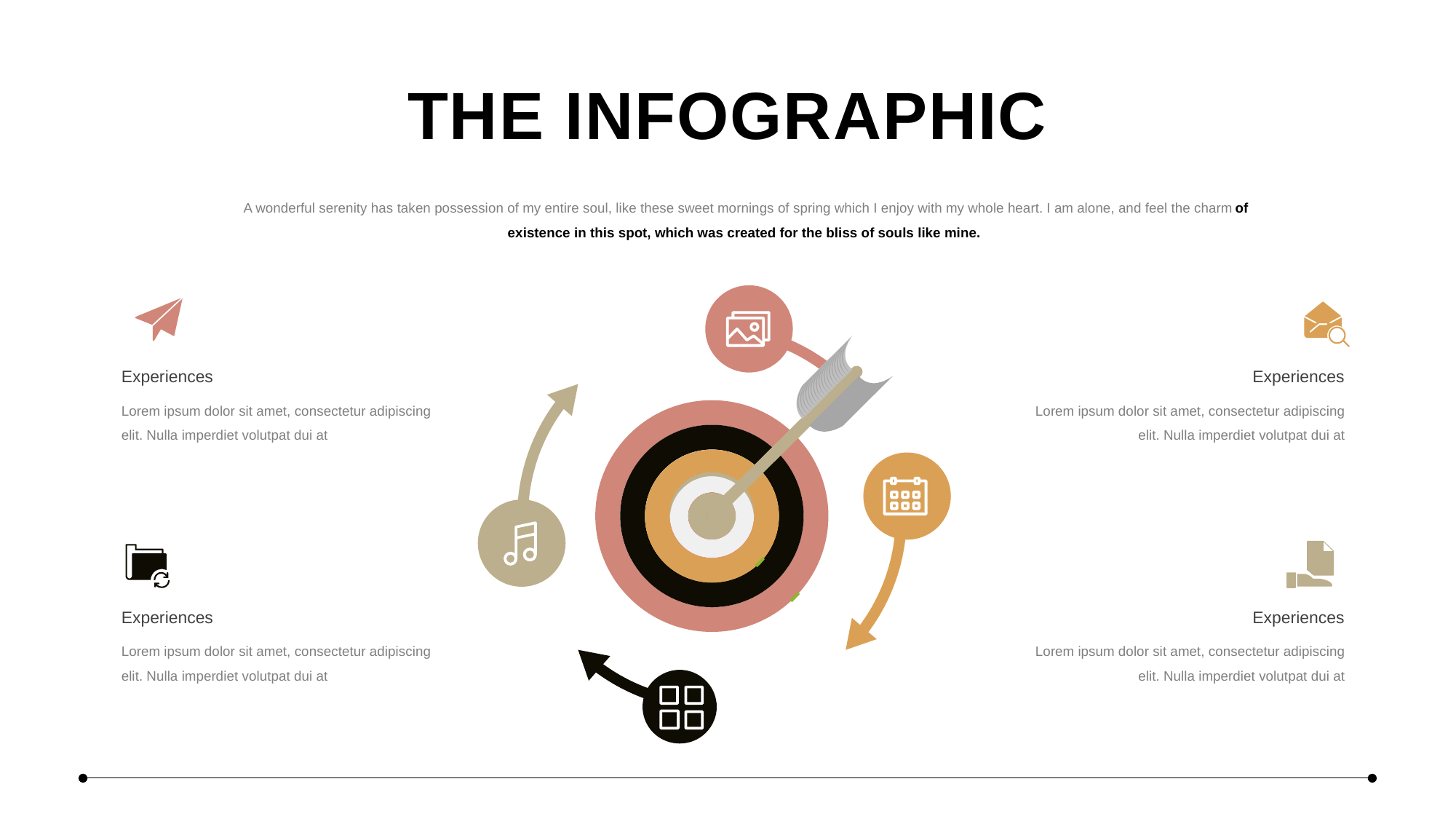

THE INFOGRAPHIC
A wonderful serenity has taken possession of my entire soul, like these sweet mornings of spring which I enjoy with my whole heart. I am alone, and feel the charm of existence in this spot, which was created for the bliss of souls like mine.

Experiences
Experiences
Lorem ipsum dolor sit amet, consectetur adipiscing elit. Nulla imperdiet volutpat dui at
Lorem ipsum dolor sit amet, consectetur adipiscing elit. Nulla imperdiet volutpat dui at

Experiences
Experiences
Lorem ipsum dolor sit amet, consectetur adipiscing elit. Nulla imperdiet volutpat dui at
Lorem ipsum dolor sit amet, consectetur adipiscing elit. Nulla imperdiet volutpat dui at